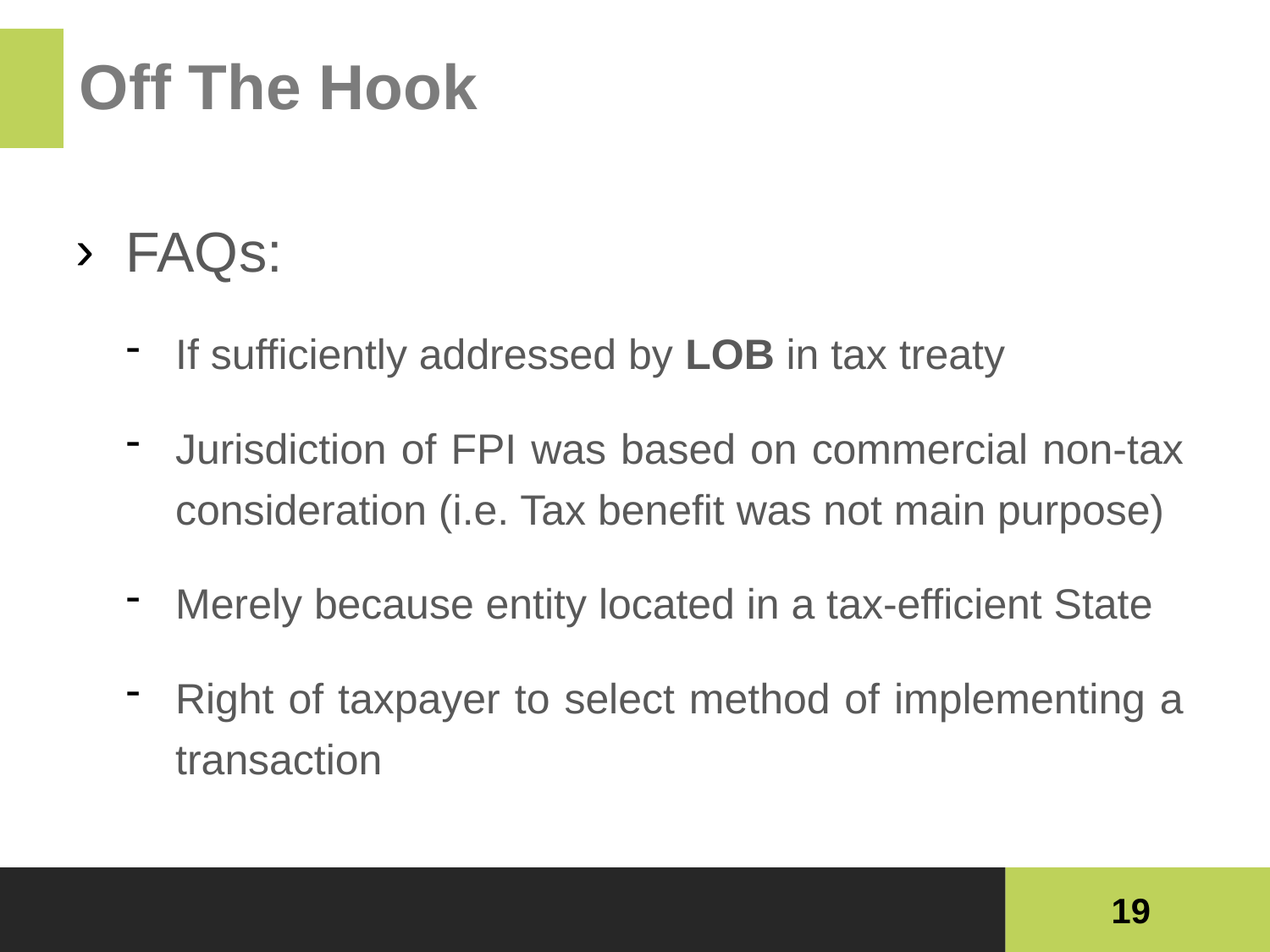

# Off The Hook
FAQs:
If sufficiently addressed by LOB in tax treaty
Jurisdiction of FPI was based on commercial non-tax consideration (i.e. Tax benefit was not main purpose)
Merely because entity located in a tax-efficient State
Right of taxpayer to select method of implementing a transaction